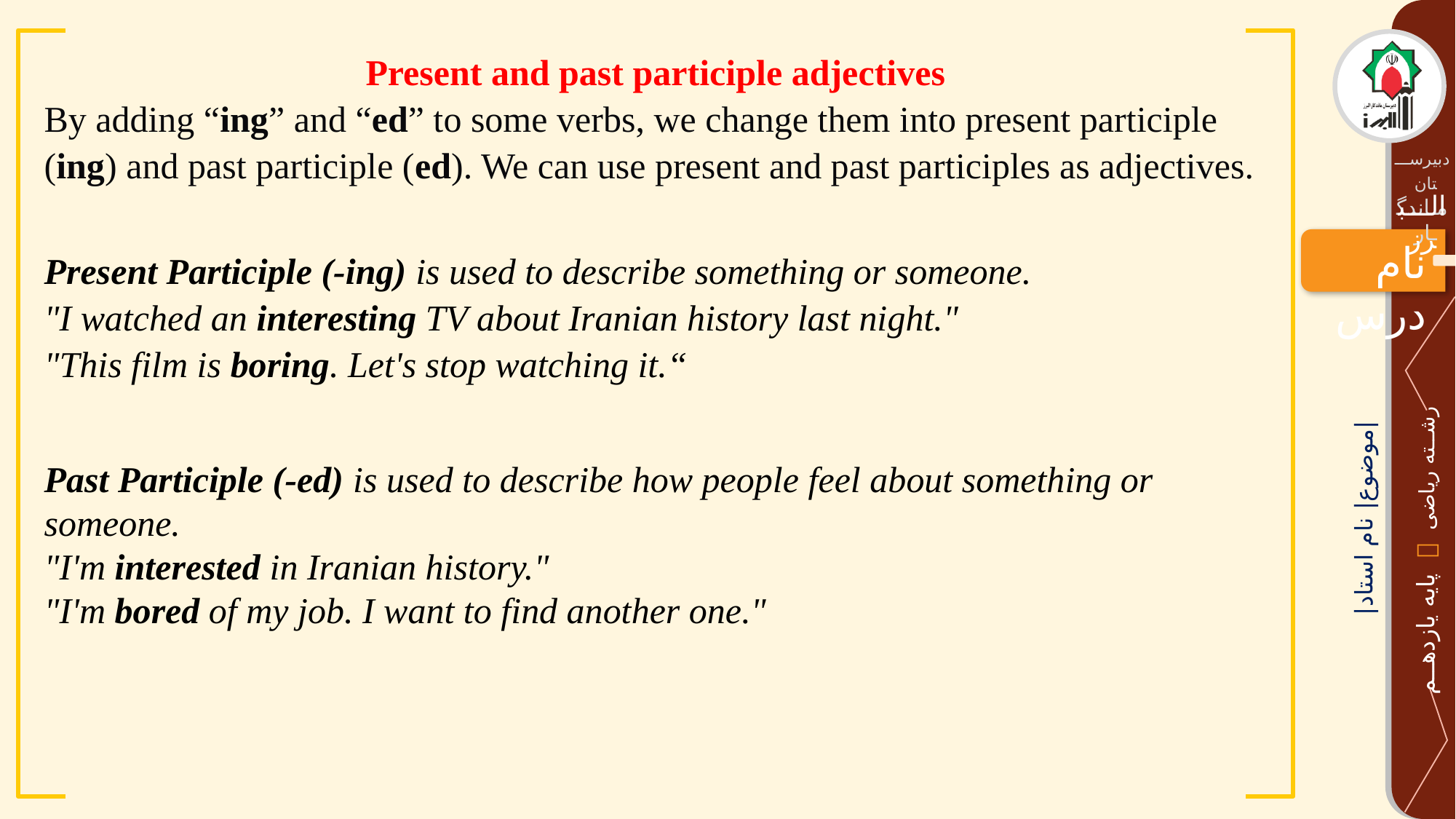

Present and past participle adjectives
By adding “ing” and “ed” to some verbs, we change them into present participle (ing) and past participle (ed). We can use present and past participles as adjectives.

Present Participle (-ing) is used to describe something or someone.
"I watched an interesting TV about Iranian history last night."
"This film is boring. Let's stop watching it.“

Past Participle (-ed) is used to describe how people feel about something or someone.
"I'm interested in Iranian history."
"I'm bored of my job. I want to find another one."